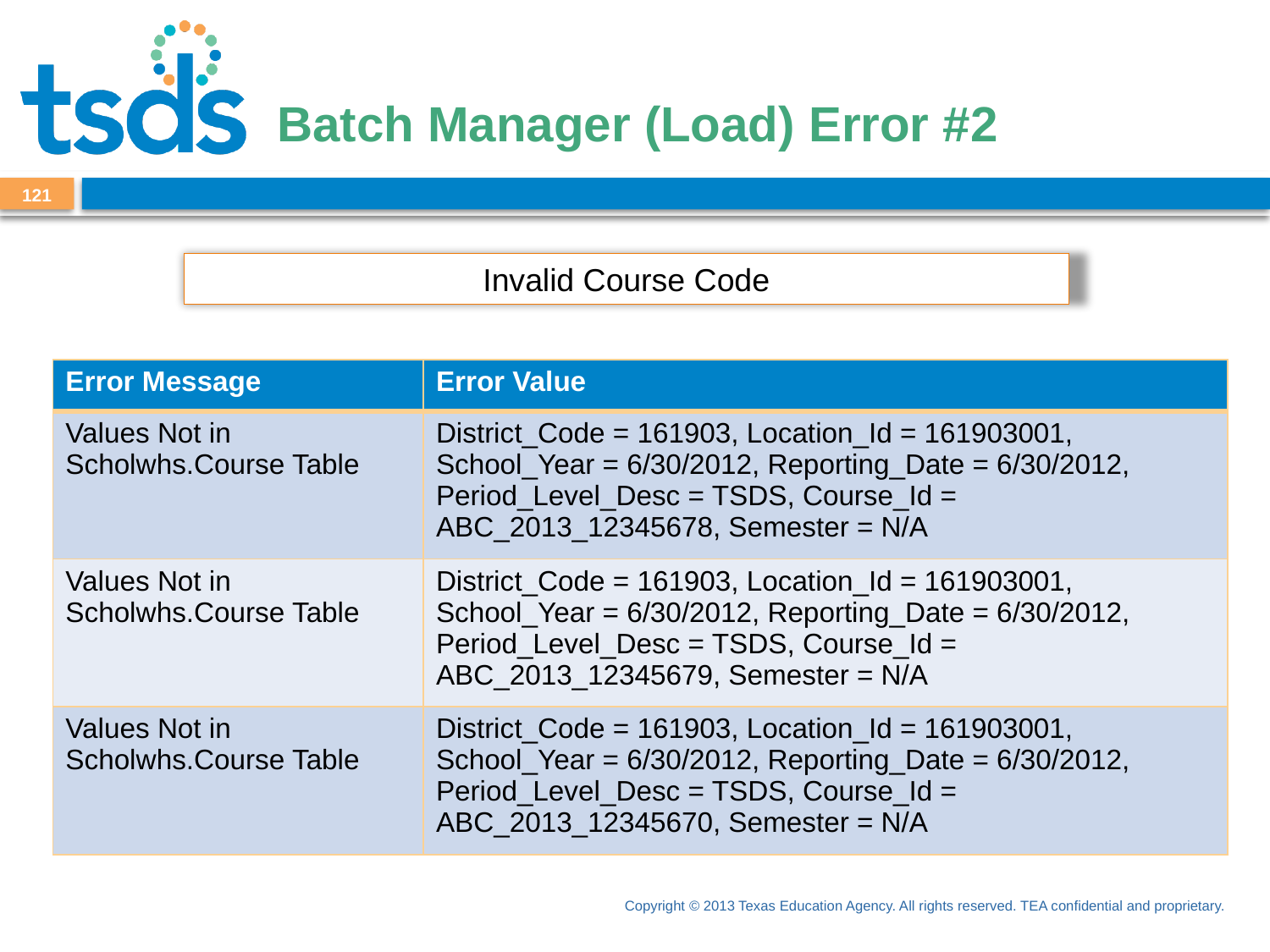

# Batch Manager (Load) Error #2

121
Invalid Course Code
| Error Message | Error Value |
| --- | --- |
| Values Not in Scholwhs.Course Table | District\_Code = 161903, Location\_Id = 161903001, School\_Year = 6/30/2012, Reporting\_Date = 6/30/2012, Period\_Level\_Desc = TSDS, Course\_Id = ABC\_2013\_12345678, Semester = N/A |
| Values Not in Scholwhs.Course Table | District\_Code = 161903, Location\_Id = 161903001, School\_Year = 6/30/2012, Reporting\_Date = 6/30/2012, Period\_Level\_Desc = TSDS, Course\_Id = ABC\_2013\_12345679, Semester = N/A |
| Values Not in Scholwhs.Course Table | District\_Code = 161903, Location\_Id = 161903001, School\_Year = 6/30/2012, Reporting\_Date = 6/30/2012, Period\_Level\_Desc = TSDS, Course\_Id = ABC\_2013\_12345670, Semester = N/A |